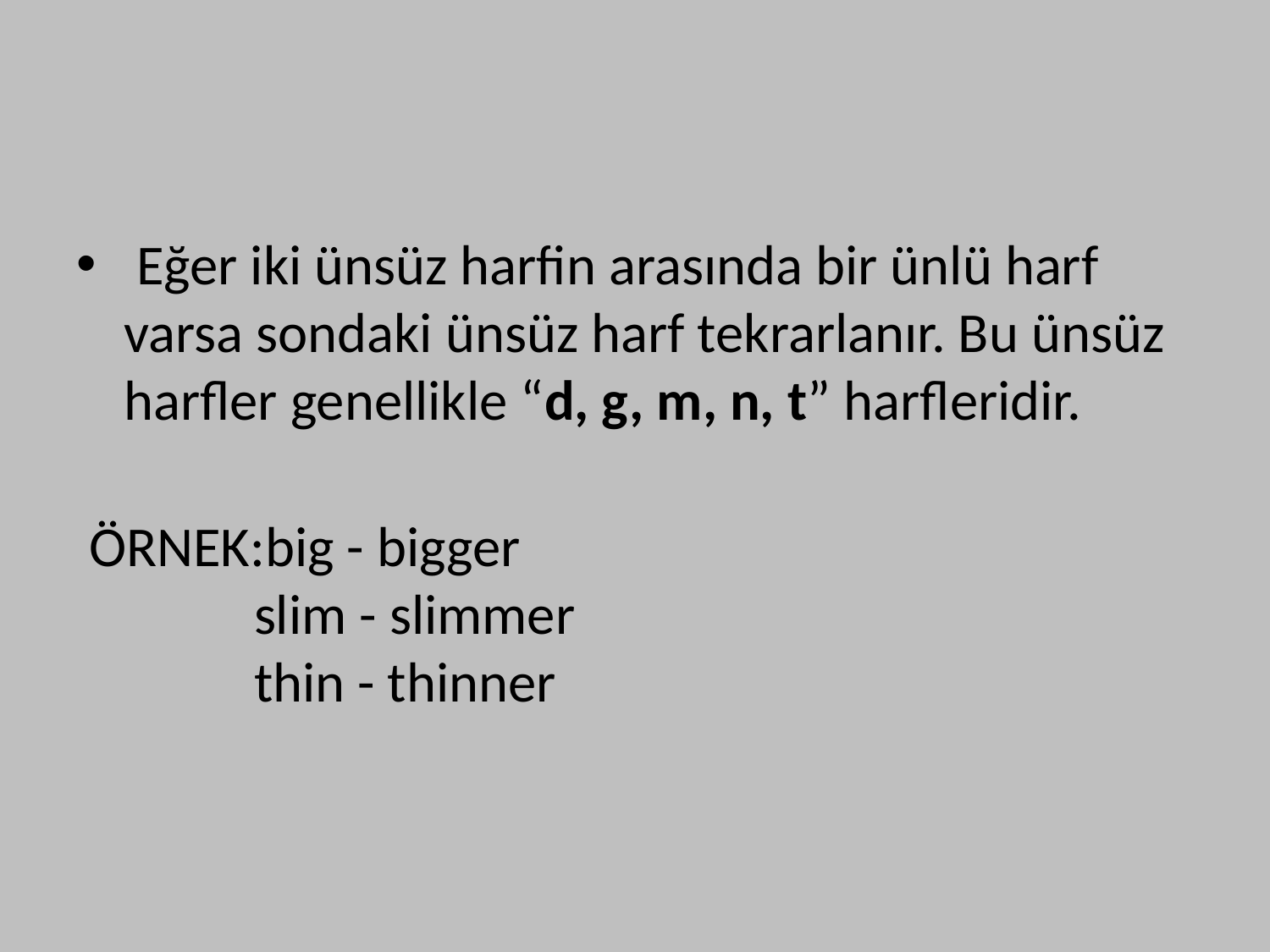

#
 Eğer iki ünsüz harfin arasında bir ünlü harf varsa sondaki ünsüz harf tekrarlanır. Bu ünsüz harfler genellikle “d, g, m, n, t” harfleridir.
 ÖRNEK:big - bigger
              slim - slimmer
              thin - thinner